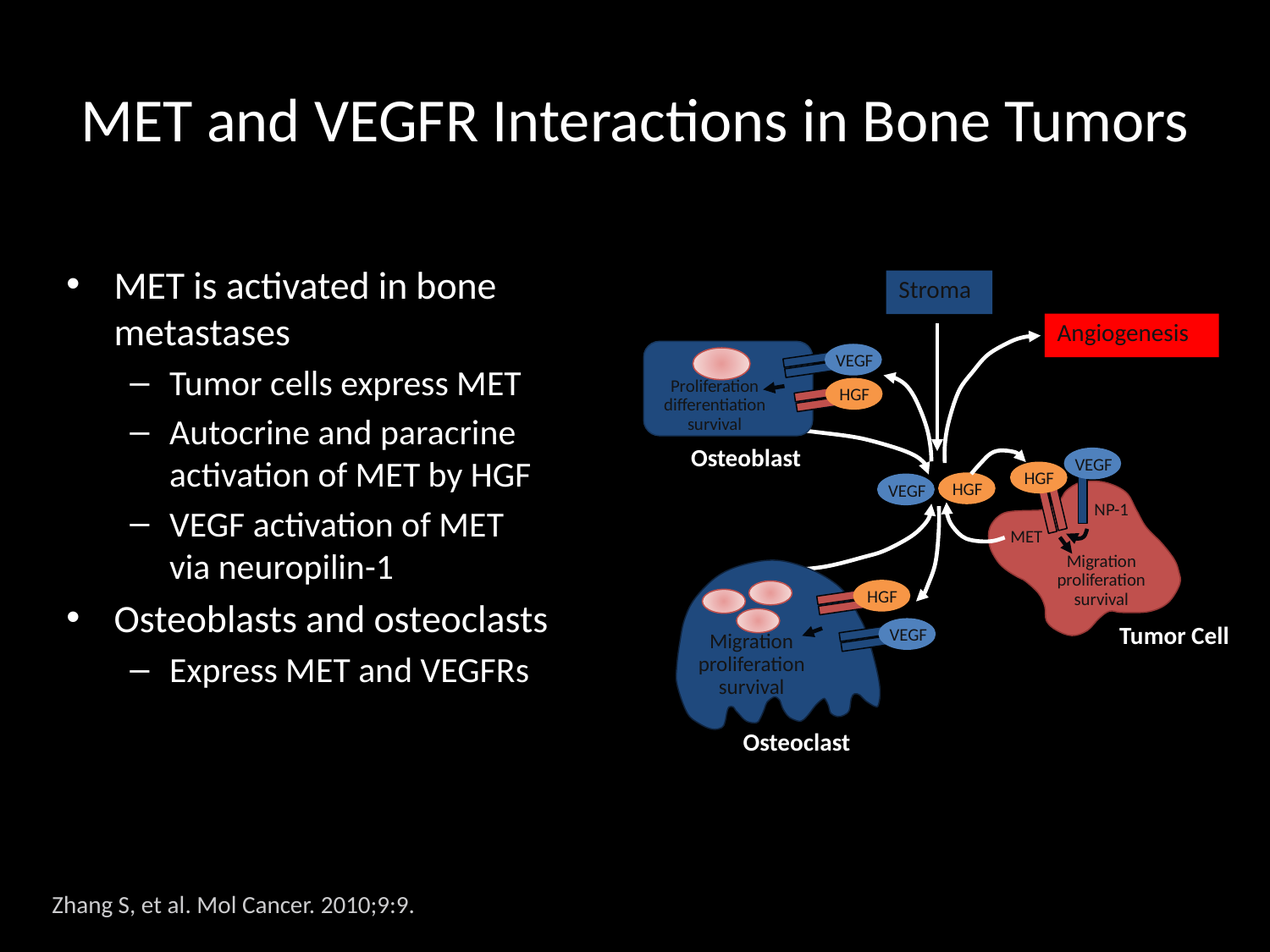

# MET and VEGFR Interactions in Bone Tumors
MET is activated in bone metastases
Tumor cells express MET
Autocrine and paracrine activation of MET by HGF
VEGF activation of MET
via neuropilin-1
Osteoblasts and osteoclasts
Express MET and VEGFRs
Stroma
Angiogenesis

VEGF

Proliferation
differentiation
survival

HGF

Osteoblast
VEGF

HGF

HGF

VEGF

NP-1

MET

Migration
proliferation
survival

HGF

Tumor Cell
VEGF

Migration
proliferation
survival

Osteoclast
Zhang S, et al. Mol Cancer. 2010;9:9.